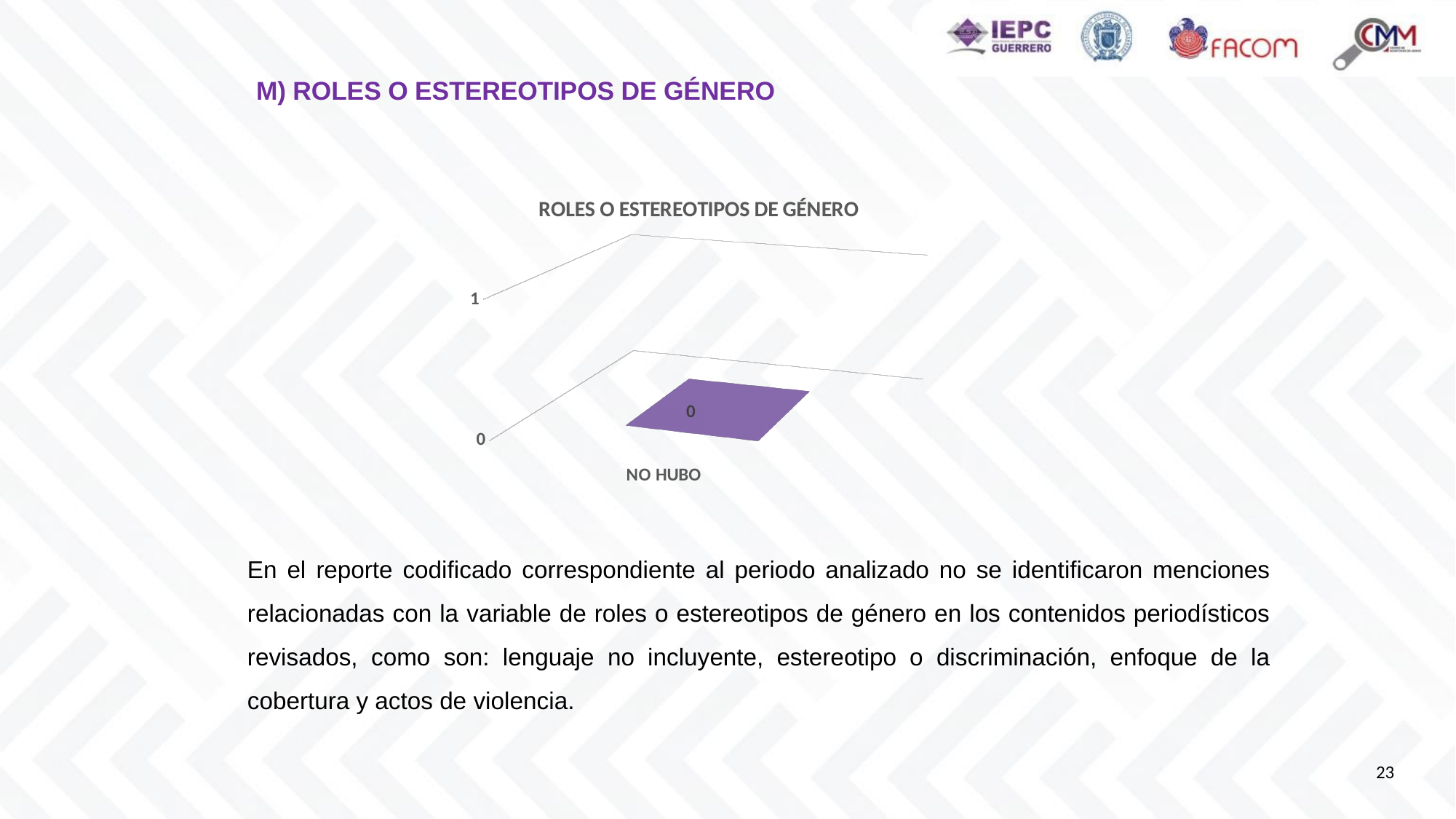

M) ROLES O ESTEREOTIPOS DE GÉNERO

[unsupported chart]

En el reporte codificado correspondiente al periodo analizado no se identificaron menciones relacionadas con la variable de roles o estereotipos de género en los contenidos periodísticos revisados, como son: lenguaje no incluyente, estereotipo o discriminación, enfoque de la cobertura y actos de violencia.
23